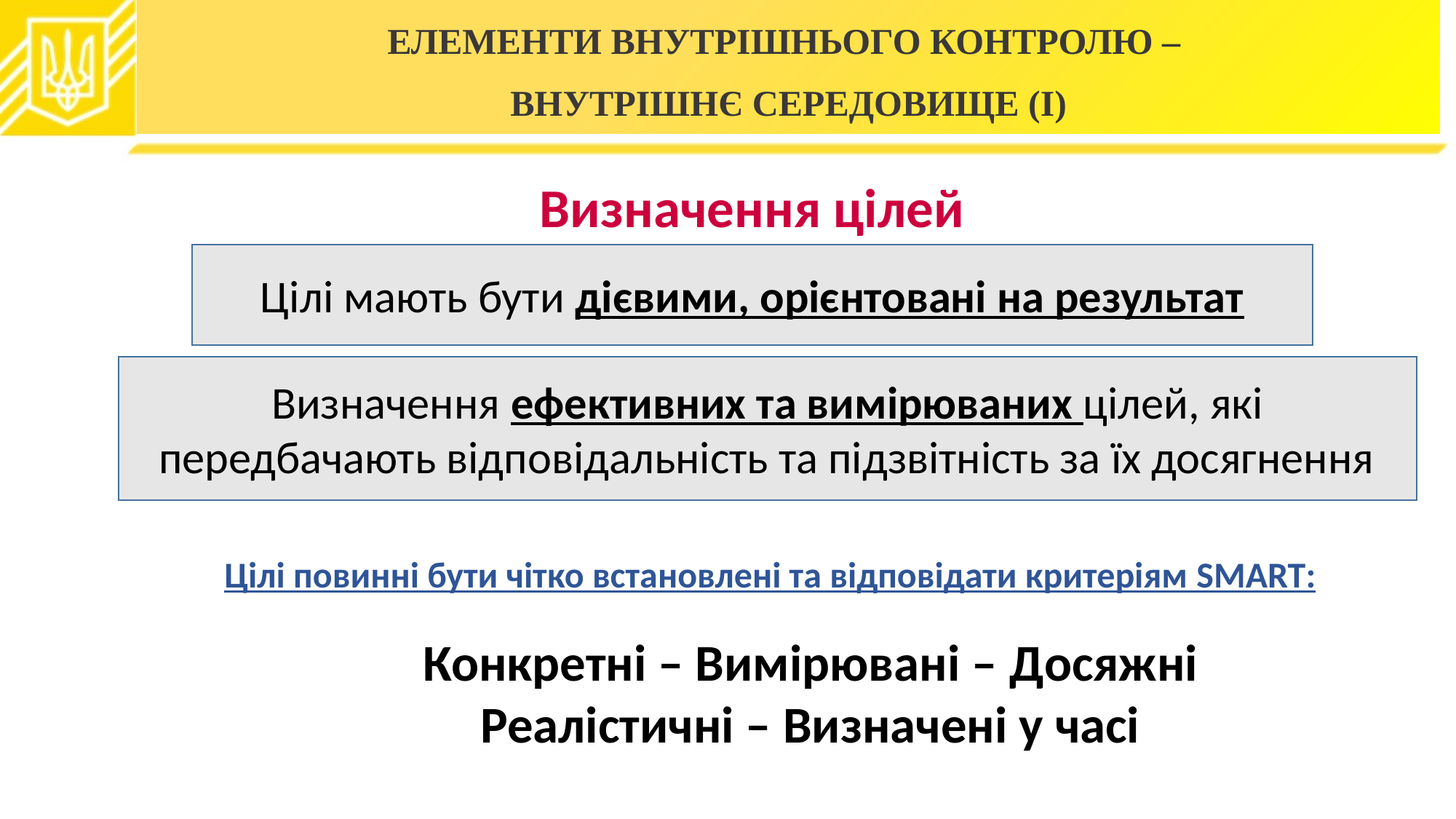

ЕЛЕМЕНТИ ВНУТРІШНЬОГО КОНТРОЛЮ –
ВНУТРІШНЄ СЕРЕДОВИЩЕ (І)
Визначення цілей
Цілі мають бути дієвими, орієнтовані на результат
Визначення ефективних та вимірюваних цілей, які передбачають відповідальність та підзвітність за їх досягнення
Цілі повинні бути чітко встановлені та відповідати критеріям SMART:
Конкретні – Вимірювані – Досяжні Реалістичні – Визначені у часі